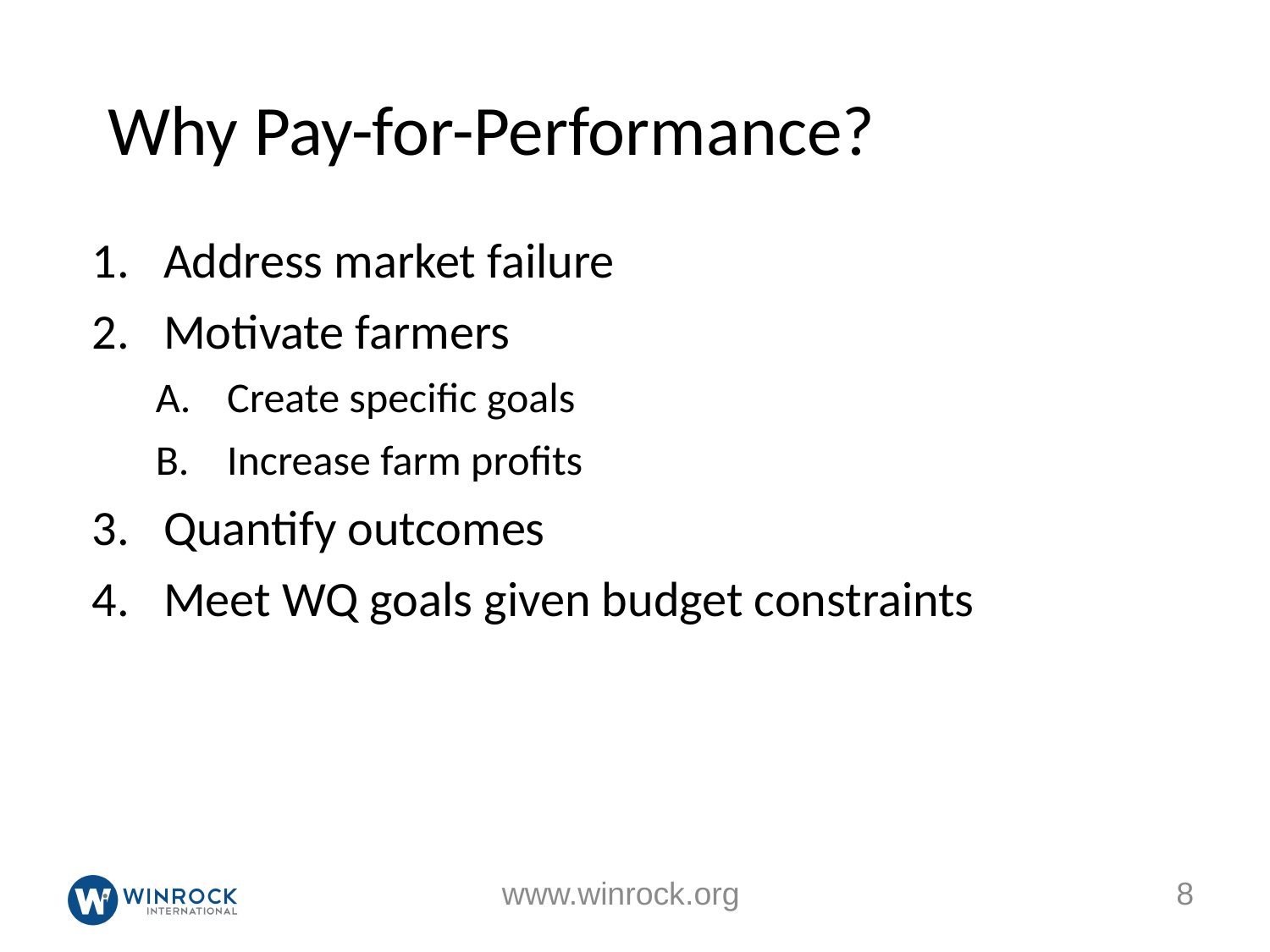

Why Pay-for-Performance?
Address market failure
Motivate farmers
Create specific goals
Increase farm profits
Quantify outcomes
Meet WQ goals given budget constraints
8
www.winrock.org